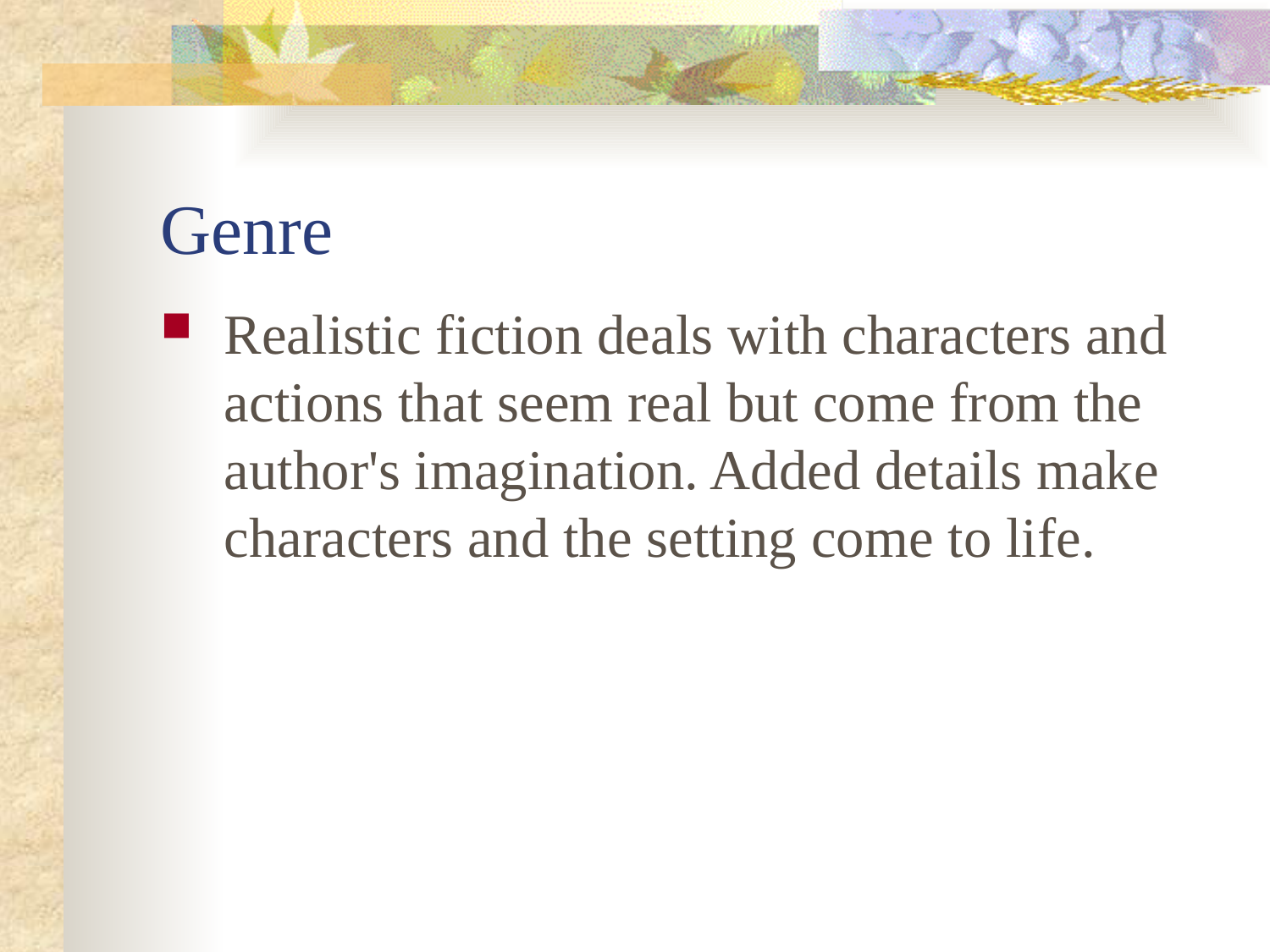

# Genre
Realistic fiction deals with characters and actions that seem real but come from the author's imagination. Added details make characters and the setting come to life.